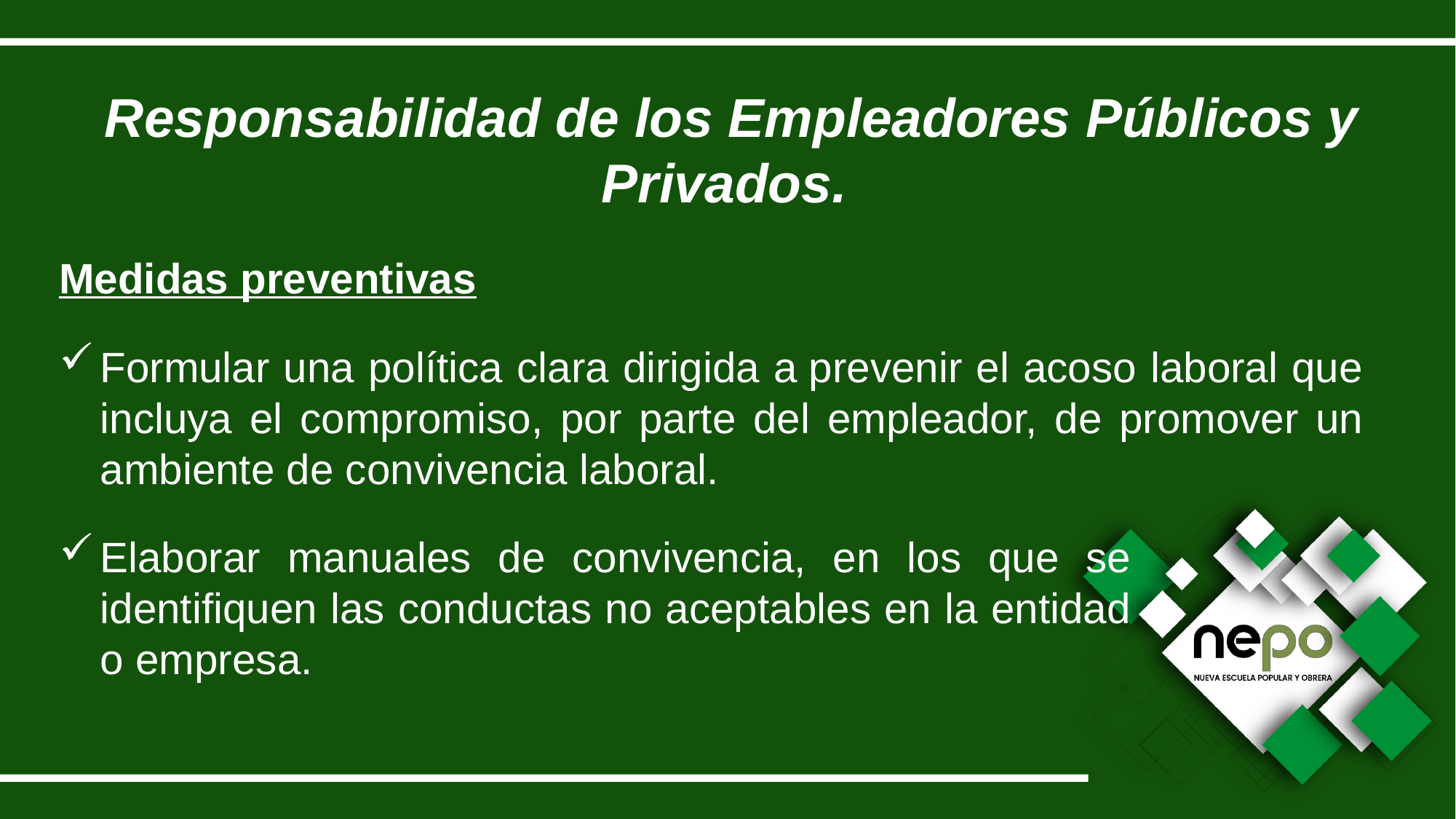

Responsabilidad de los Empleadores Públicos y Privados.
Medidas preventivas
Formular una política clara dirigida a prevenir el acoso laboral que incluya el compromiso, por parte del empleador, de promover un ambiente de convivencia laboral.
Elaborar manuales de convivencia, en los que se identifiquen las conductas no aceptables en la entidad o empresa.